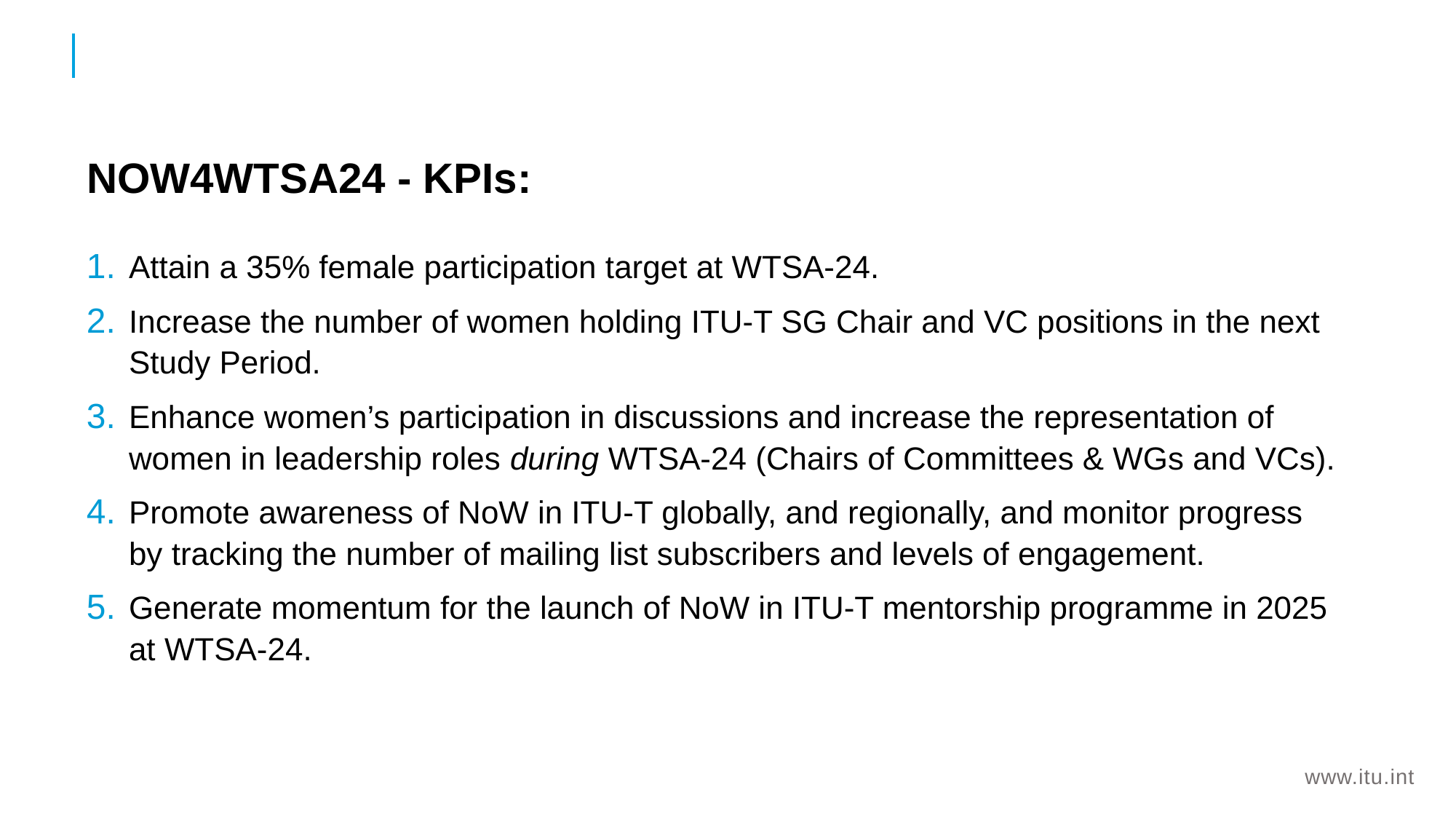

# NOW4WTSA24 - KPIs:
Attain a 35% female participation target at WTSA-24.
Increase the number of women holding ITU-T SG Chair and VC positions in the next Study Period.
Enhance women’s participation in discussions and increase the representation of women in leadership roles during WTSA-24 (Chairs of Committees & WGs and VCs).
Promote awareness of NoW in ITU-T globally, and regionally, and monitor progress by tracking the number of mailing list subscribers and levels of engagement.
Generate momentum for the launch of NoW in ITU-T mentorship programme in 2025 at WTSA-24.